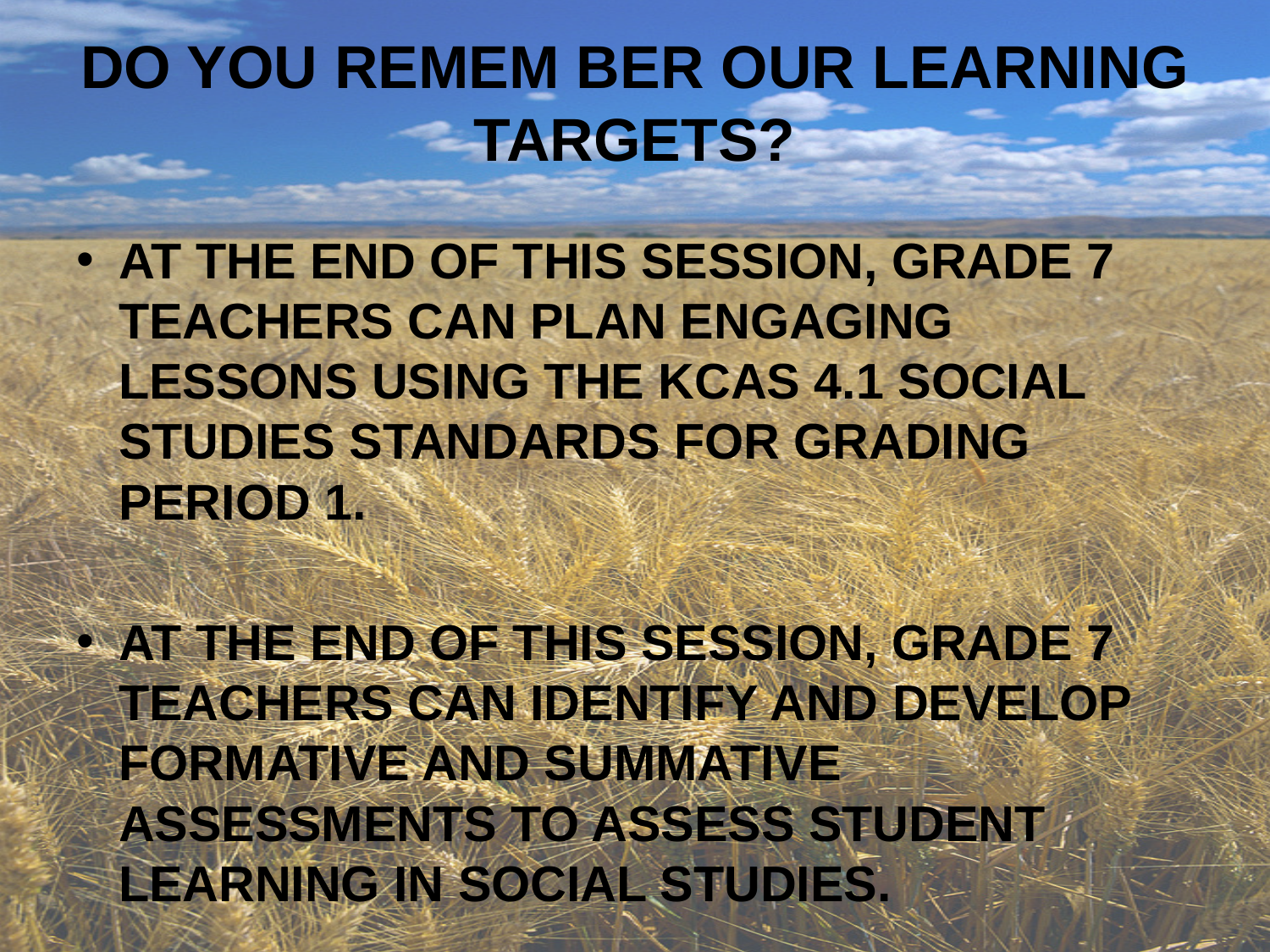

# DO YOU REMEM BER OUR Learning Targets?
At the end of this session, Grade 7 teachers can plan engaging lessons using the KCAS 4.1 Social Studies Standards for Grading Period 1.

At the end of this session, Grade 7 teachers can identify and develop formative and summative assessments to assess student learning in social studies.